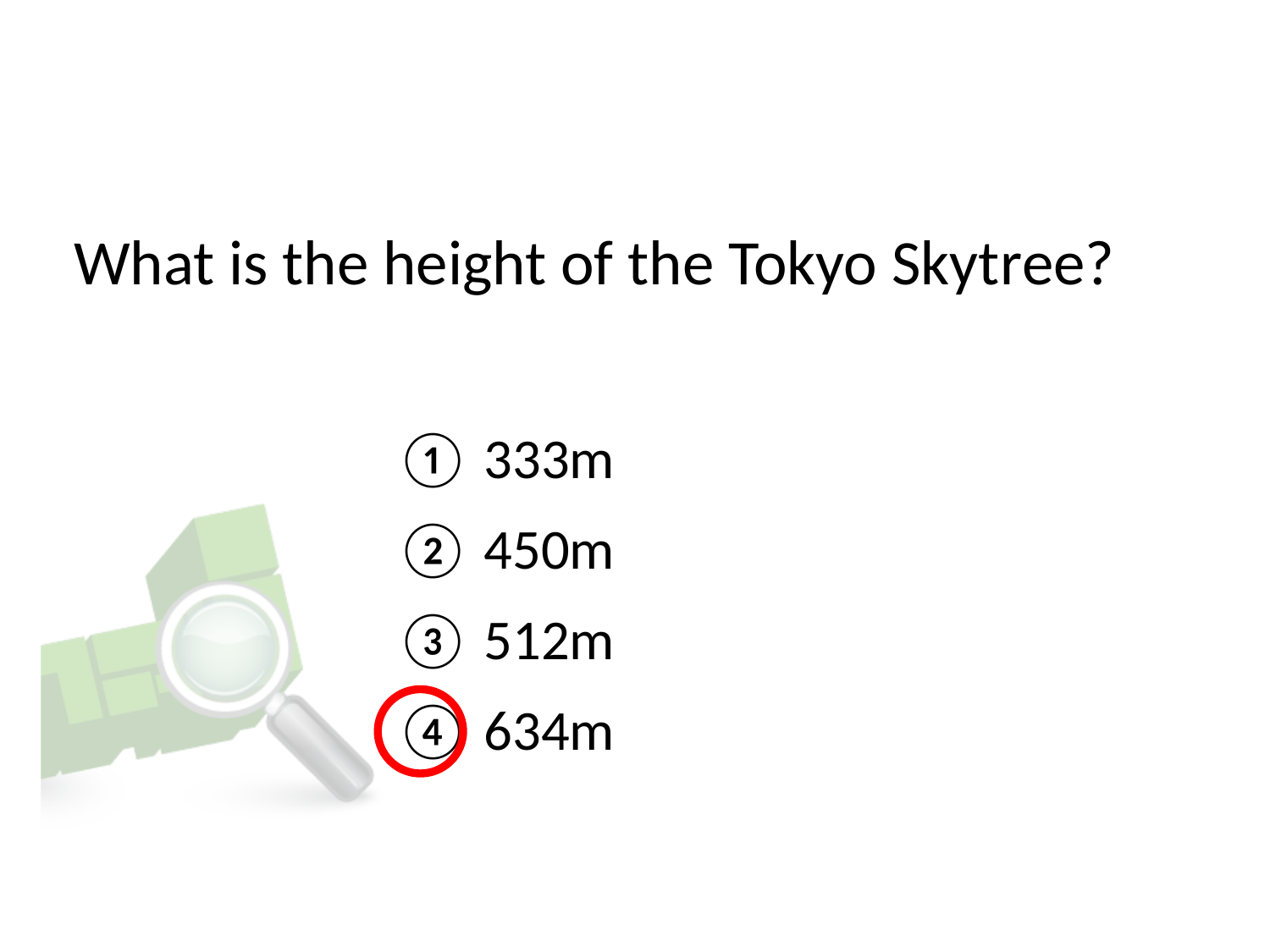

# What is the height of the Tokyo Skytree?
① 333m
② 450m
③ 512m
④ 634m